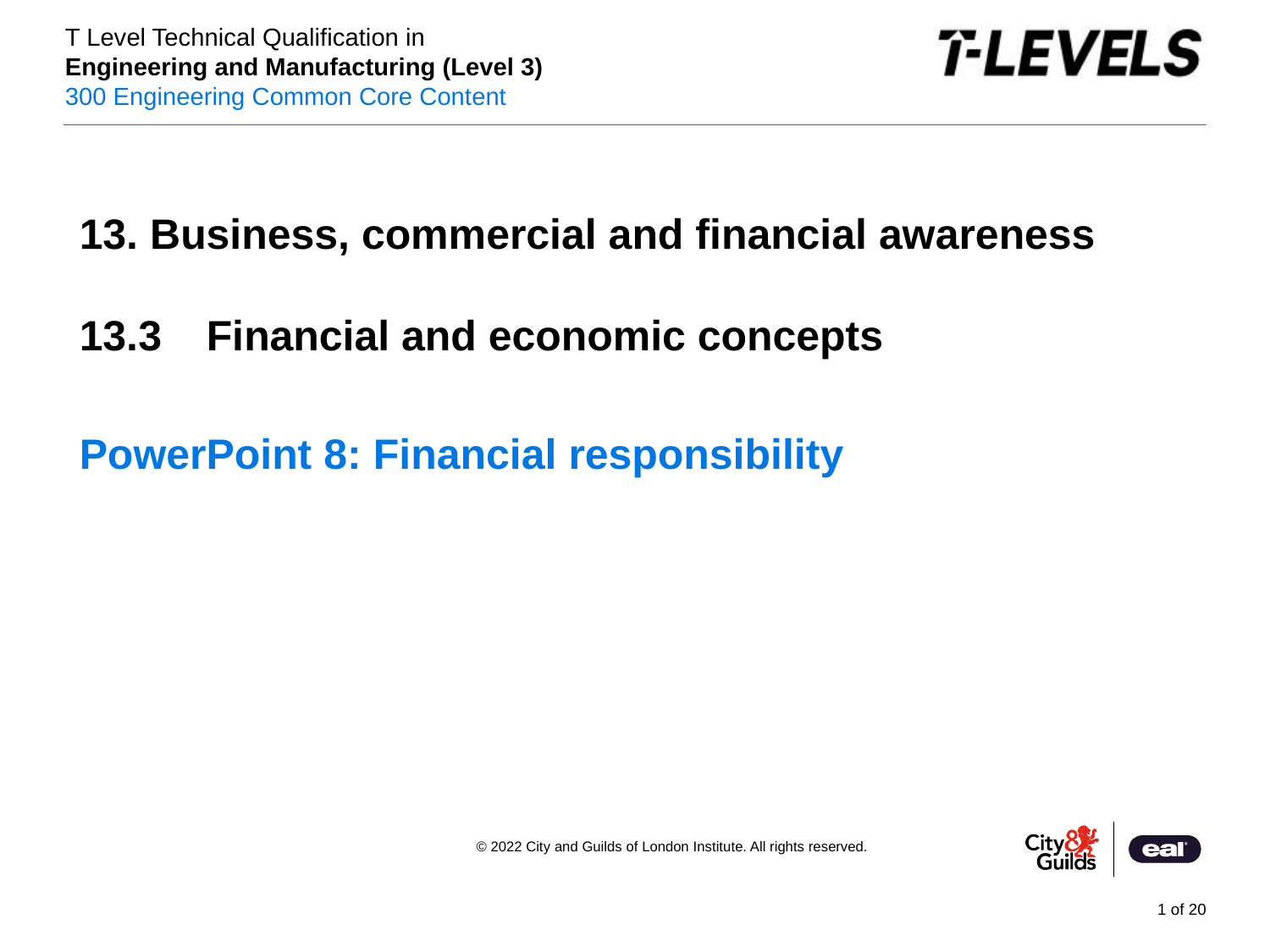

13. Business, commercial and financial awareness

13.3	Financial and economic concepts
PowerPoint 8: Financial responsibility